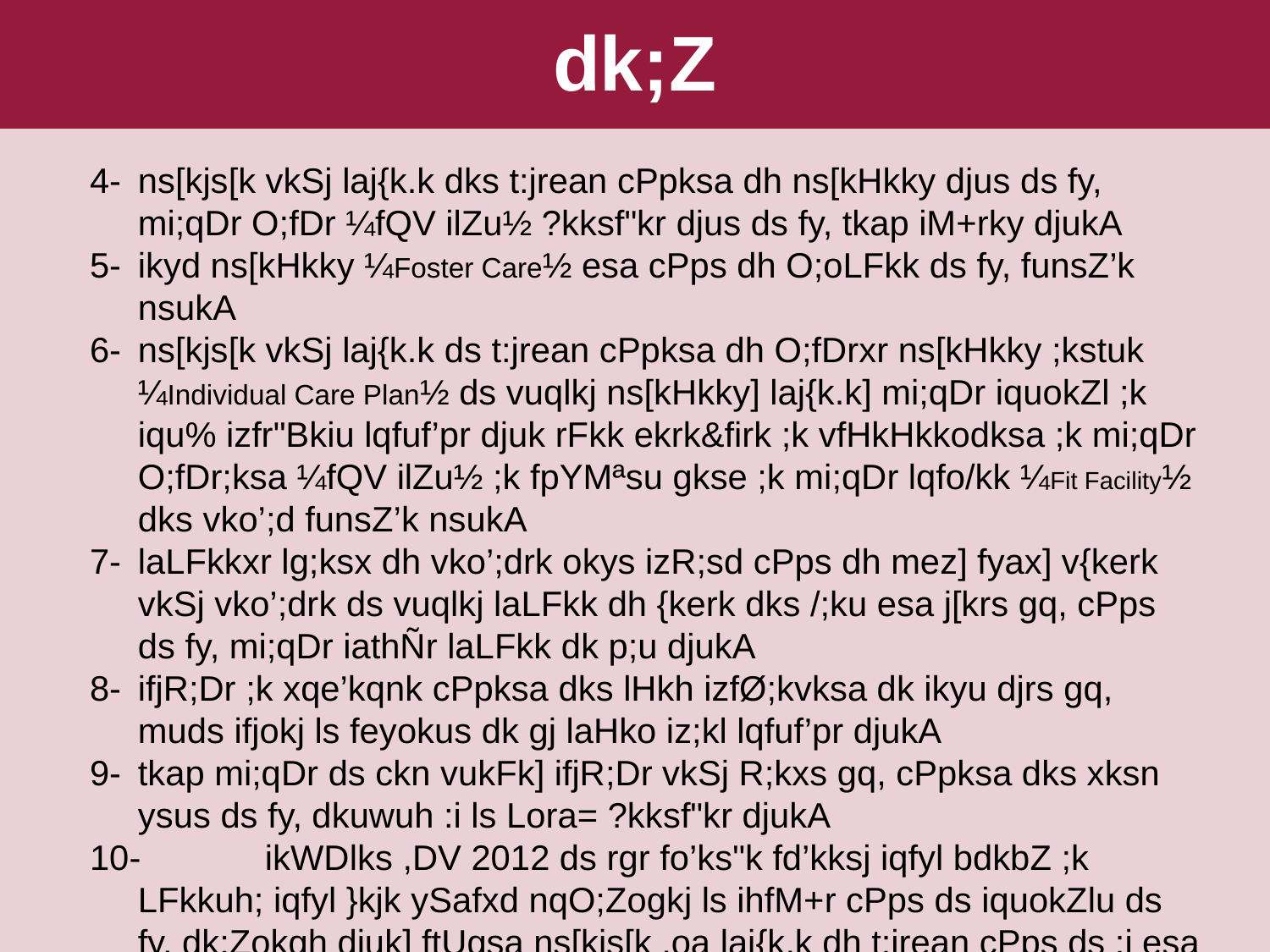

dk;Z
4-	ns[kjs[k vkSj laj{k.k dks t:jrean cPpksa dh ns[kHkky djus ds fy, mi;qDr O;fDr ¼fQV ilZu½ ?kksf"kr djus ds fy, tkap iM+rky djukA
5-	ikyd ns[kHkky ¼Foster Care½ esa cPps dh O;oLFkk ds fy, funsZ’k nsukA
6-	ns[kjs[k vkSj laj{k.k ds t:jrean cPpksa dh O;fDrxr ns[kHkky ;kstuk ¼Individual Care Plan½ ds vuqlkj ns[kHkky] laj{k.k] mi;qDr iquokZl ;k iqu% izfr"Bkiu lqfuf’pr djuk rFkk ekrk&firk ;k vfHkHkkodksa ;k mi;qDr O;fDr;ksa ¼fQV ilZu½ ;k fpYMªsu gkse ;k mi;qDr lqfo/kk ¼Fit Facility½ dks vko’;d funsZ’k nsukA
7-	laLFkkxr lg;ksx dh vko’;drk okys izR;sd cPps dh mez] fyax] v{kerk vkSj vko’;drk ds vuqlkj laLFkk dh {kerk dks /;ku esa j[krs gq, cPps ds fy, mi;qDr iathÑr laLFkk dk p;u djukA
8-	ifjR;Dr ;k xqe’kqnk cPpksa dks lHkh izfØ;kvksa dk ikyu djrs gq, muds ifjokj ls feyokus dk gj laHko iz;kl lqfuf’pr djukA
9-	tkap mi;qDr ds ckn vukFk] ifjR;Dr vkSj R;kxs gq, cPpksa dks xksn ysus ds fy, dkuwuh :i ls Lora= ?kksf"kr djukA
10-	ikWDlks ,DV 2012 ds rgr fo’ks"k fd’kksj iqfyl bdkbZ ;k LFkkuh; iqfyl }kjk ySafxd nqO;Zogkj ls ihfM+r cPps ds iquokZlu ds fy, dk;Zokgh djuk] ftUgsa ns[kjs[k ,oa laj{k.k dh t:jrean cPps ds :i esa lfefr ds le{k izfrosfnr fd;k x;k gksA
11-	cksMZ ¼JJB½ }kjk lanfHkZr] ns[kjs[k vkSj laj{k.k dks t:jrean cPpksa ds fy, dk;Zokgh djukA